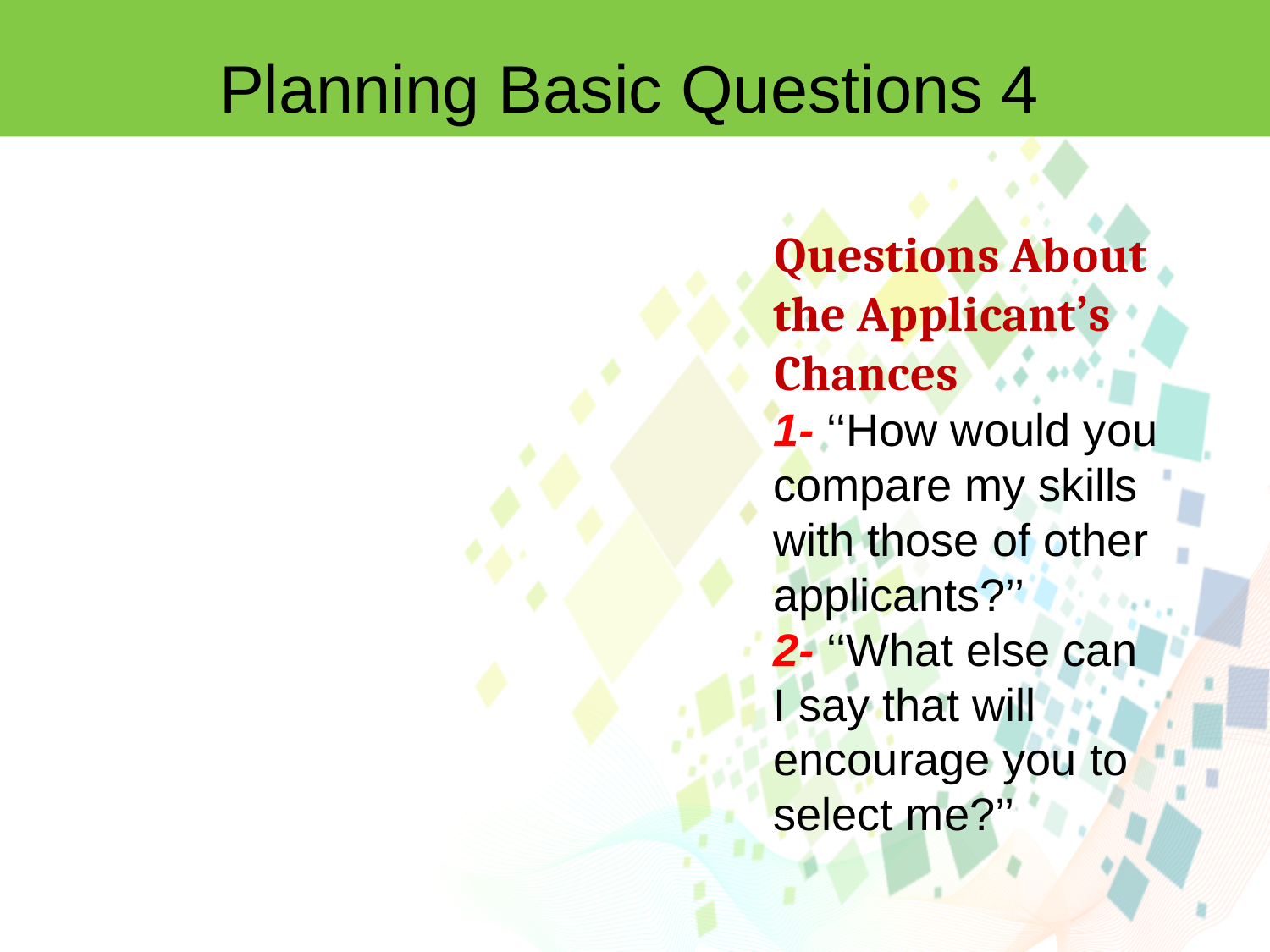

Planning Basic Questions 4
Questions About the Applicant’s Chances
1- ‘‘How would you compare my skills with those of other applicants?’’
2- ‘‘What else can I say that will encourage you to select me?’’